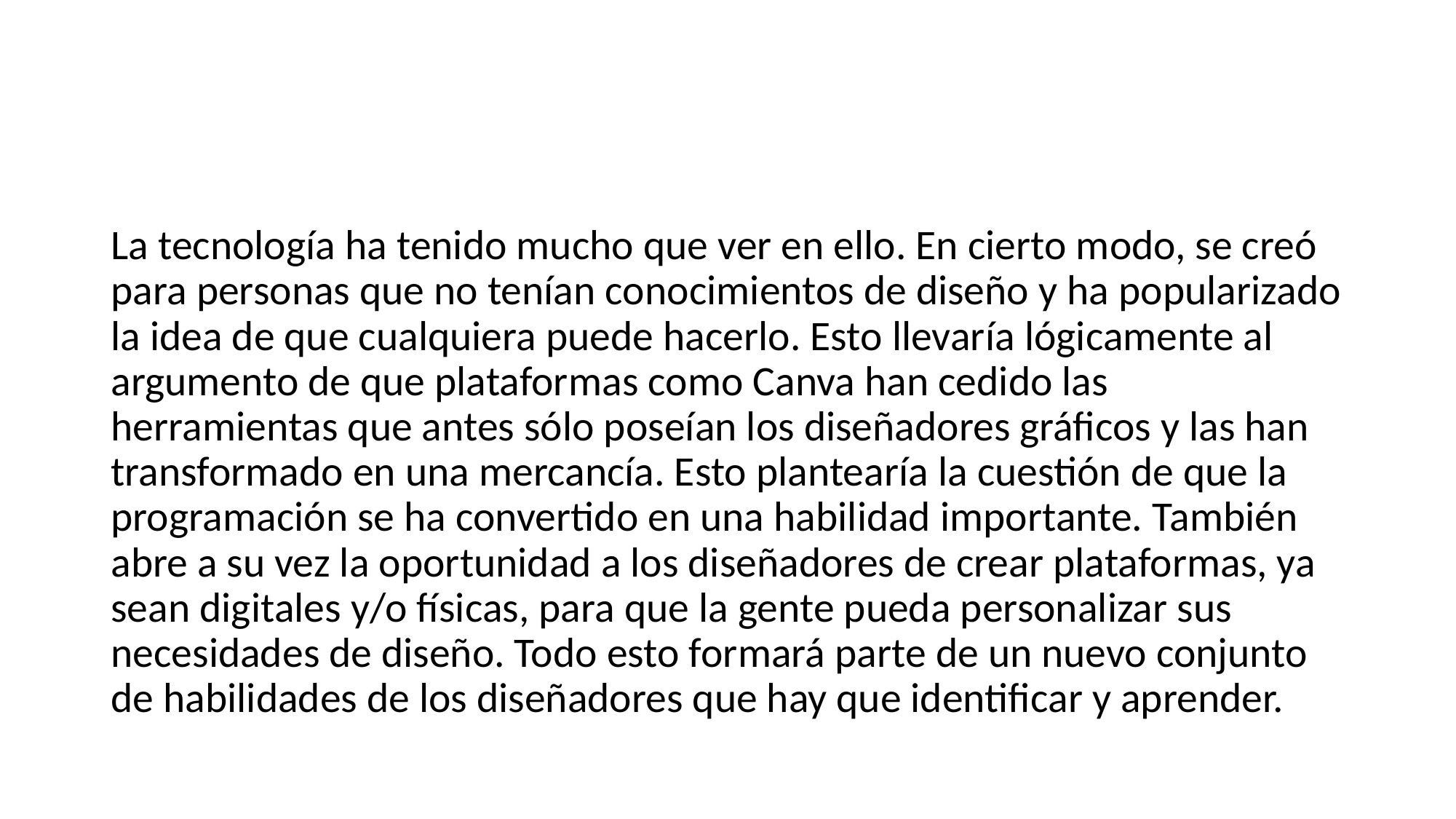

#
La tecnología ha tenido mucho que ver en ello. En cierto modo, se creó para personas que no tenían conocimientos de diseño y ha popularizado la idea de que cualquiera puede hacerlo. Esto llevaría lógicamente al argumento de que plataformas como Canva han cedido las herramientas que antes sólo poseían los diseñadores gráficos y las han transformado en una mercancía. Esto plantearía la cuestión de que la programación se ha convertido en una habilidad importante. También abre a su vez la oportunidad a los diseñadores de crear plataformas, ya sean digitales y/o físicas, para que la gente pueda personalizar sus necesidades de diseño. Todo esto formará parte de un nuevo conjunto de habilidades de los diseñadores que hay que identificar y aprender.